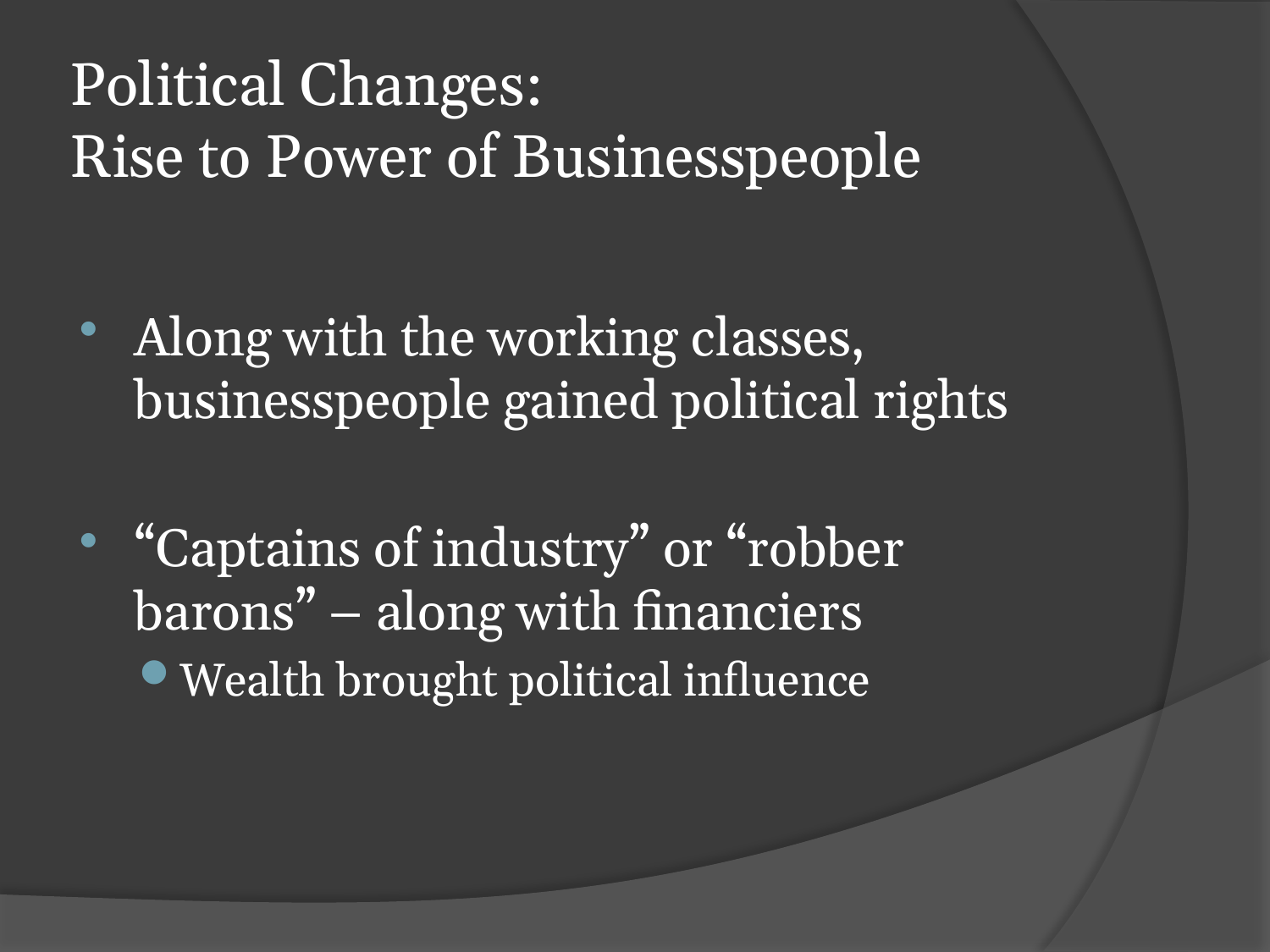

# Political Changes: Rise to Power of Businesspeople

Along with the working classes, businesspeople gained political rights

“Captains of industry” or “robber barons” – along with financiers
Wealth brought political influence